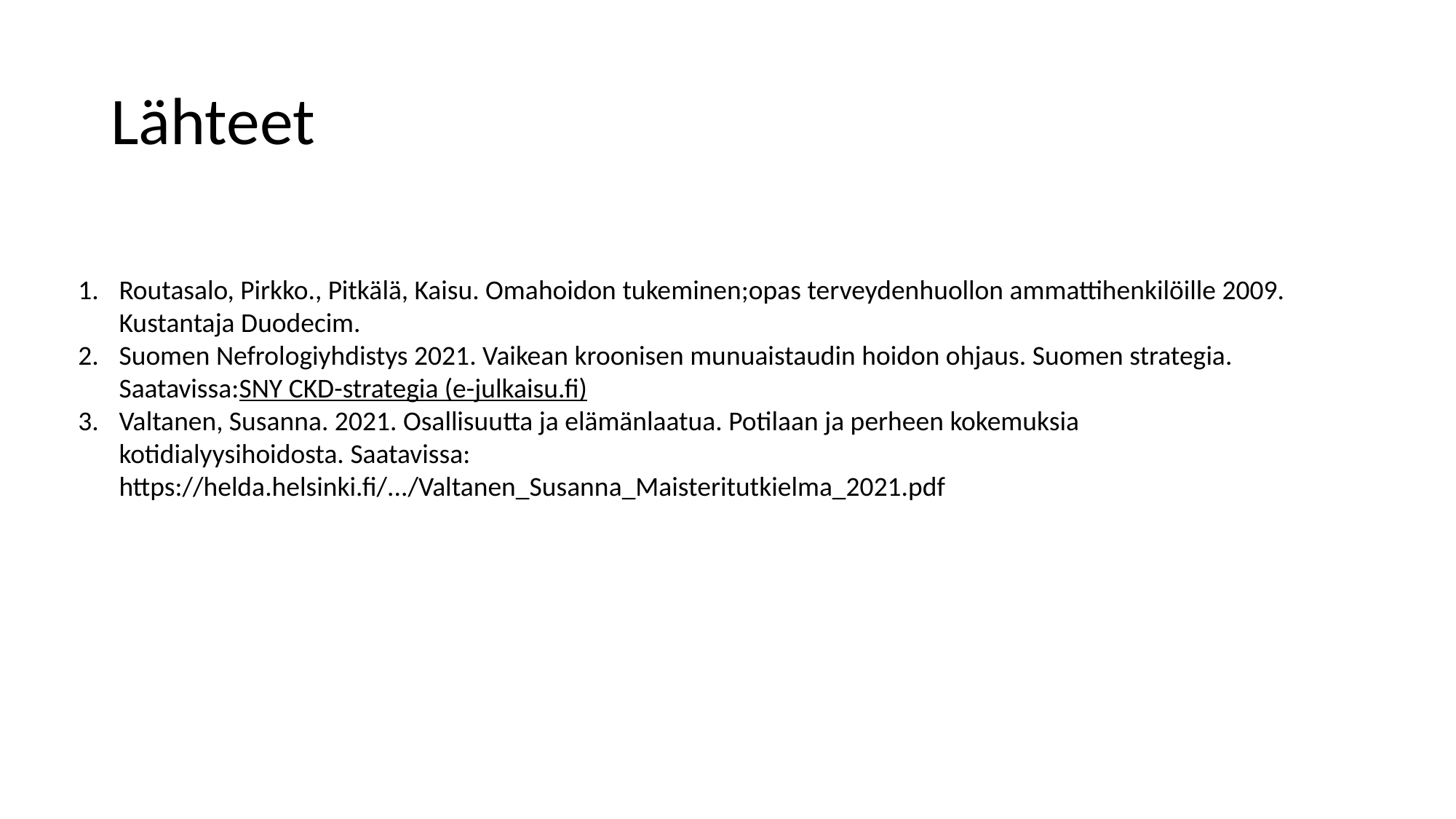

# Lähteet
Routasalo, Pirkko., Pitkälä, Kaisu. Omahoidon tukeminen;opas terveydenhuollon ammattihenkilöille 2009. Kustantaja Duodecim.
Suomen Nefrologiyhdistys 2021. Vaikean kroonisen munuaistaudin hoidon ohjaus. Suomen strategia. Saatavissa:SNY CKD-strategia (e-julkaisu.fi)
Valtanen, Susanna. 2021. Osallisuutta ja elämänlaatua. Potilaan ja perheen kokemuksia kotidialyysihoidosta. Saatavissa: https://helda.helsinki.fi/.../Valtanen_Susanna_Maisteritutkielma_2021.pdf